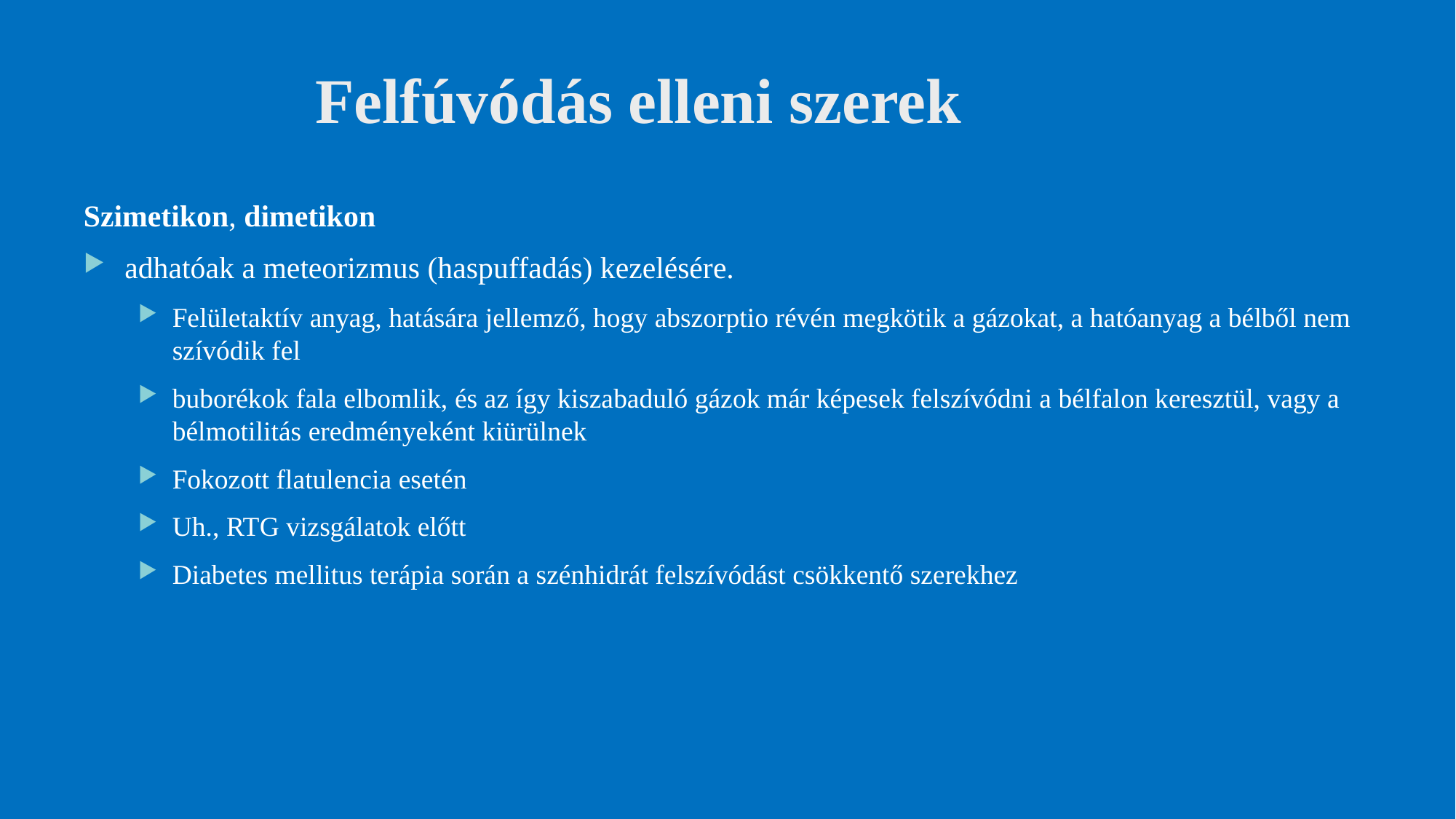

# Felfúvódás elleni szerek
Szimetikon, dimetikon
adhatóak a meteorizmus (haspuffadás) kezelésére.
Felületaktív anyag, hatására jellemző, hogy abszorptio révén megkötik a gázokat, a hatóanyag a bélből nem szívódik fel
buborékok fala elbomlik, és az így kiszabaduló gázok már képesek felszívódni a bélfalon keresztül, vagy a bélmotilitás eredményeként kiürülnek
Fokozott flatulencia esetén
Uh., RTG vizsgálatok előtt
Diabetes mellitus terápia során a szénhidrát felszívódást csökkentő szerekhez